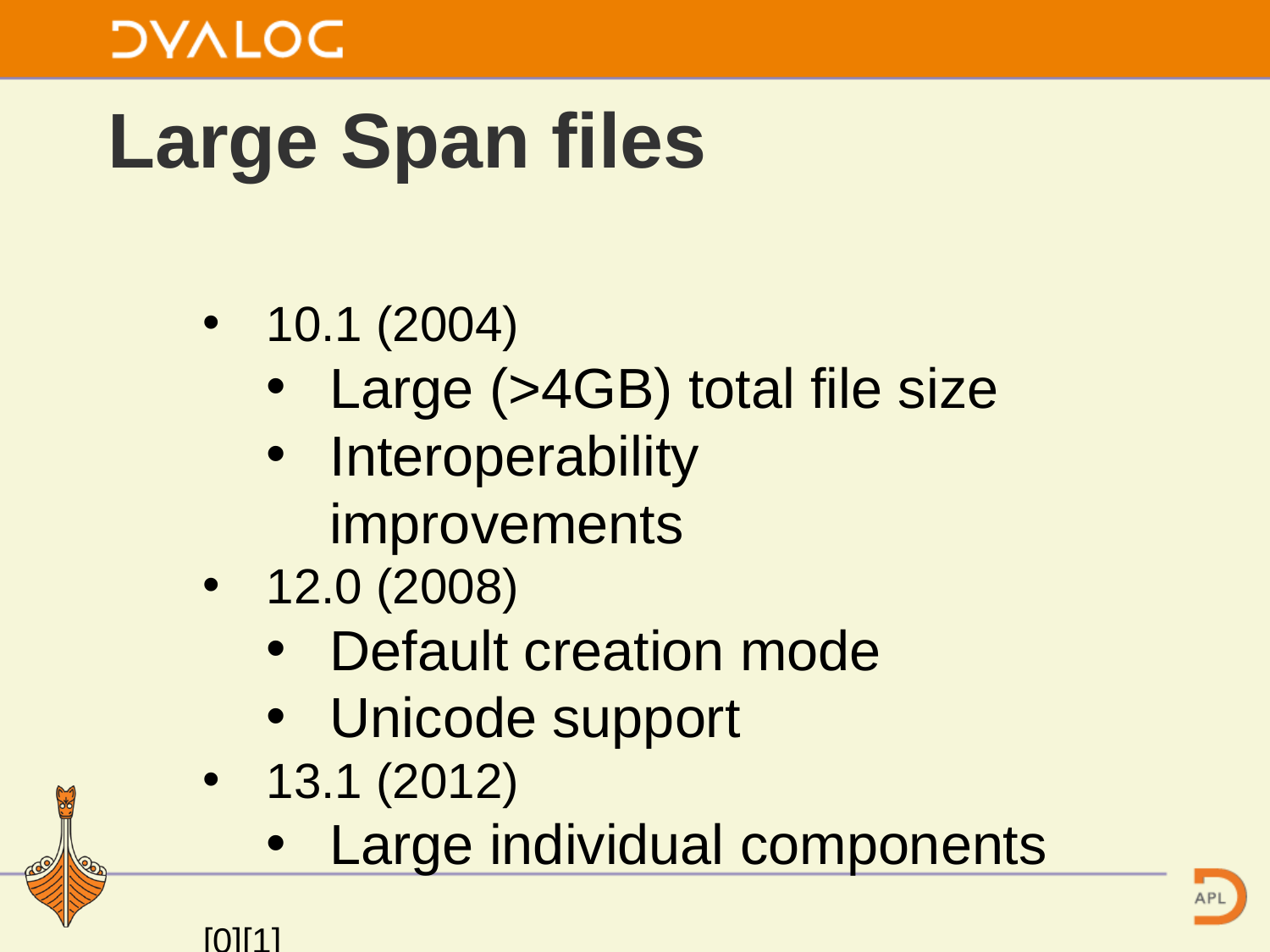

# Large Span files
10.1 (2004)
Large (>4GB) total file size
Interoperability improvements
12.0 (2008)
Default creation mode
Unicode support
13.1 (2012)
Large individual components

[0][1]